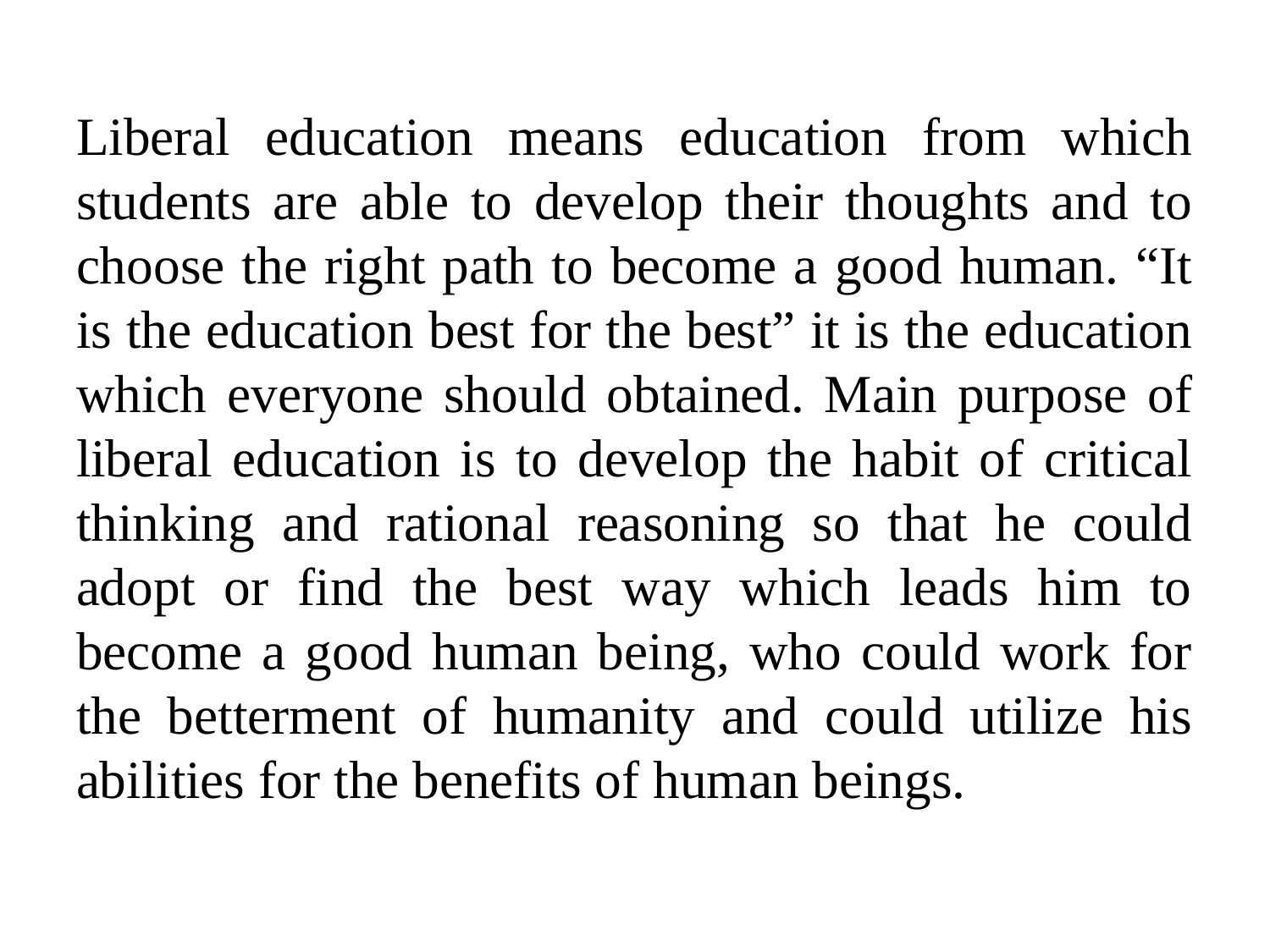

Liberal education means education from which students are able to develop their thoughts and to choose the right path to become a good human. “It is the education best for the best” it is the education which everyone should obtained. Main purpose of liberal education is to develop the habit of critical thinking and rational reasoning so that he could adopt or find the best way which leads him to become a good human being, who could work for the betterment of humanity and could utilize his abilities for the benefits of human beings.